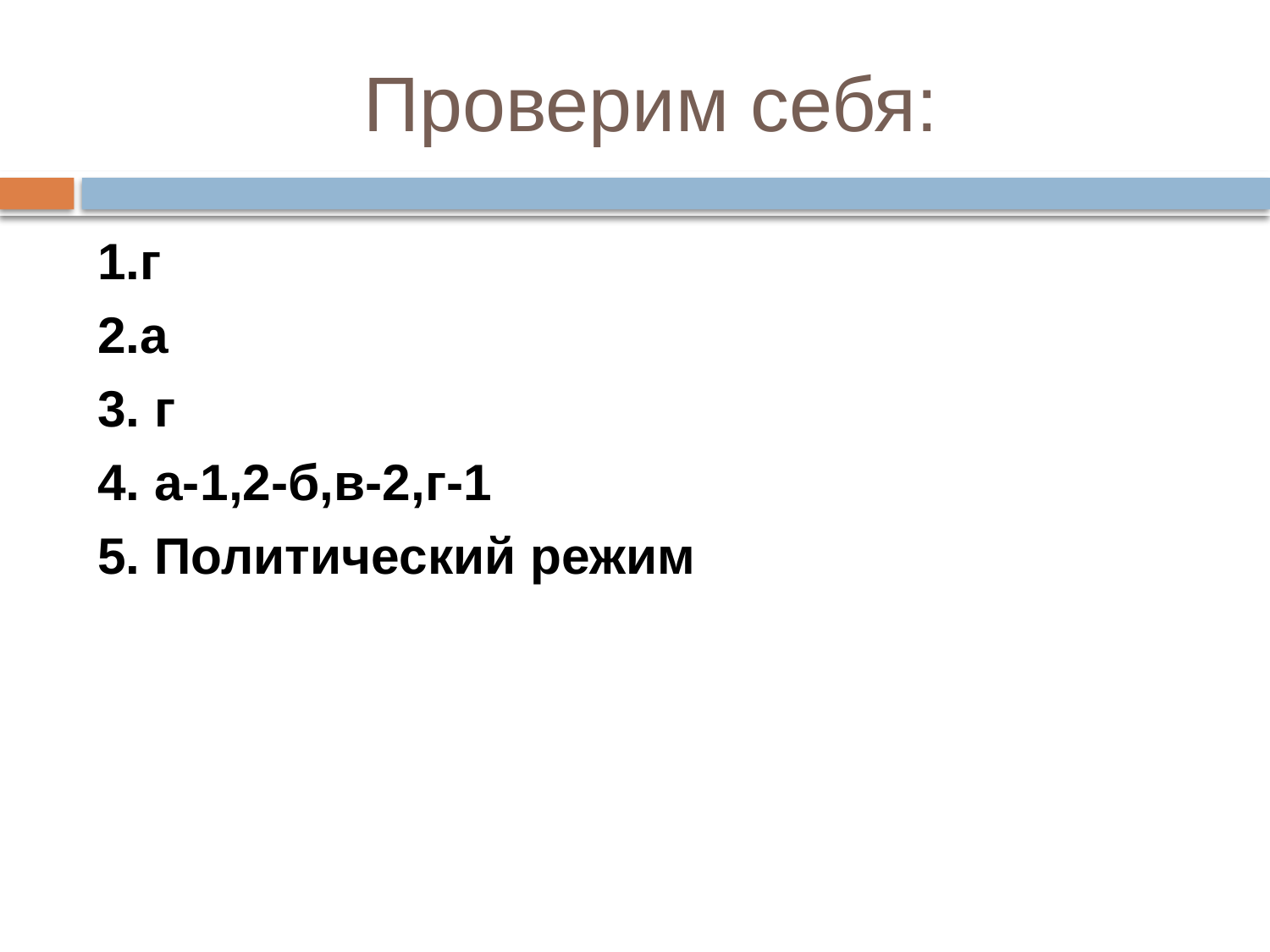

# Проверим себя:
1.г
2.а
3. г
4. а-1,2-б,в-2,г-1
5. Политический режим